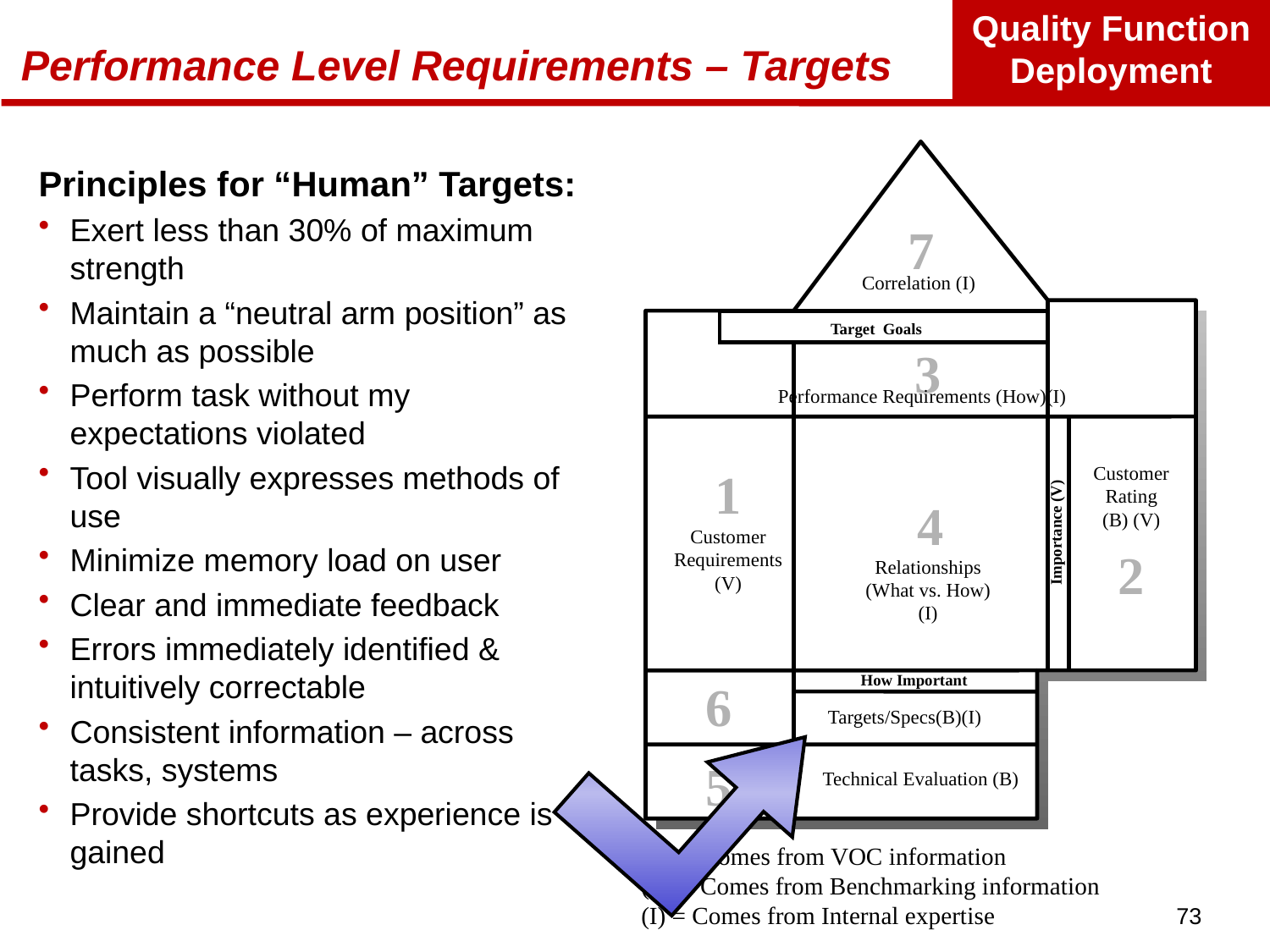

# Performance Level Requirements – Targets

Principles for “Human” Targets:
Exert less than 30% of maximum strength
Maintain a “neutral arm position” as much as possible
Perform task without my expectations violated
Tool visually expresses methods of use
Minimize memory load on user
Clear and immediate feedback
Errors immediately identified & intuitively correctable
Consistent information – across tasks, systems
Provide shortcuts as experience is gained
7
Correlation (I)
Target  Goals
3
Performance Requirements (How)(I)
Customer
Rating
(B) (V)
1
4
Customer
Requirements
(V)
Importance (V)
2
Relationships
(What vs. How)
(I)
How Important
6

Targets/Specs(B)(I)
5
Technical Evaluation (B)
(V) = Comes from VOC information
(B) = Comes from Benchmarking information
(I) = Comes from Internal expertise